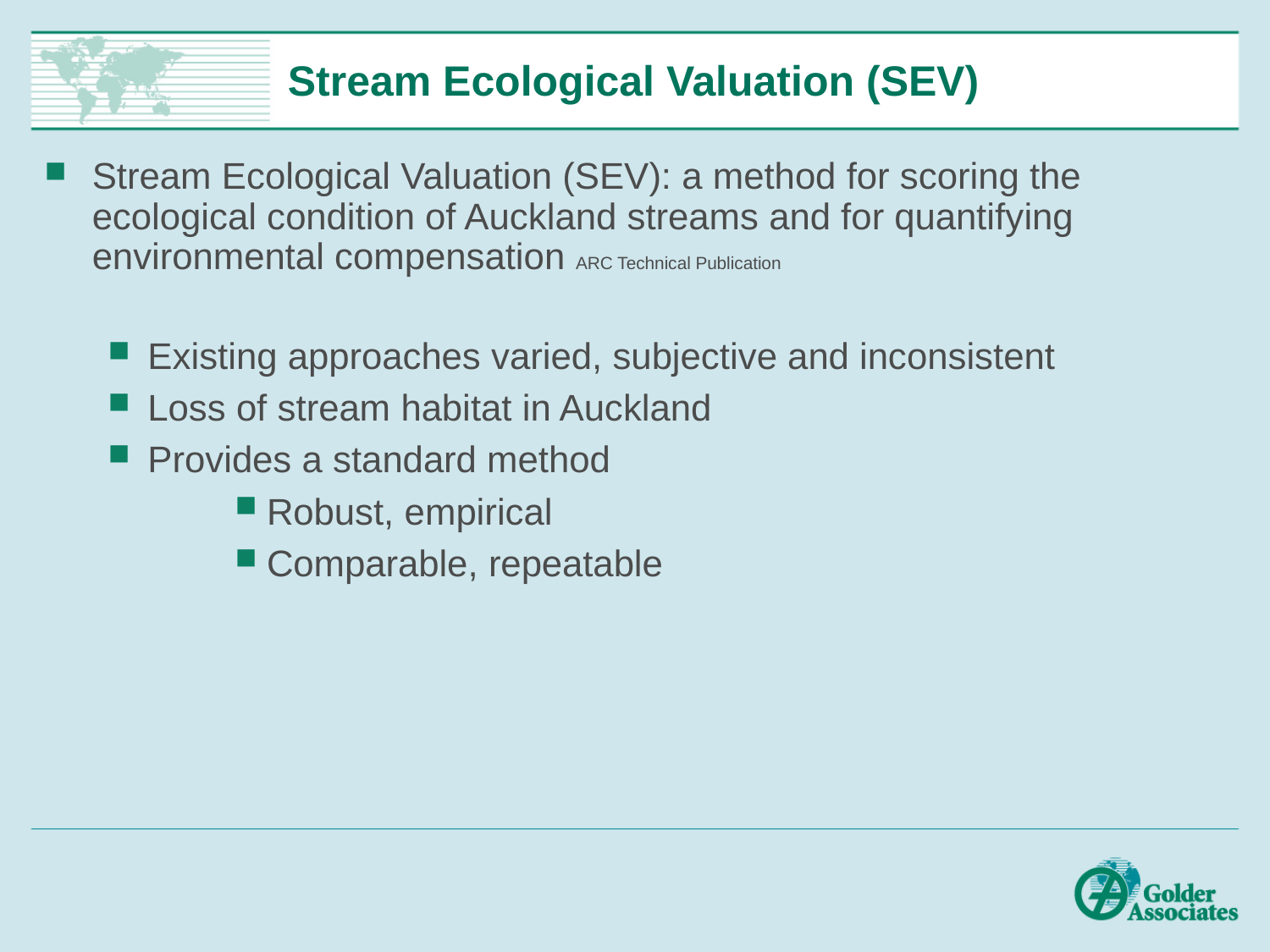

# Stream Ecological Valuation (SEV)
Stream Ecological Valuation (SEV): a method for scoring the ecological condition of Auckland streams and for quantifying environmental compensation ARC Technical Publication

Existing approaches varied, subjective and inconsistent
Loss of stream habitat in Auckland
Provides a standard method
Robust, empirical
Comparable, repeatable